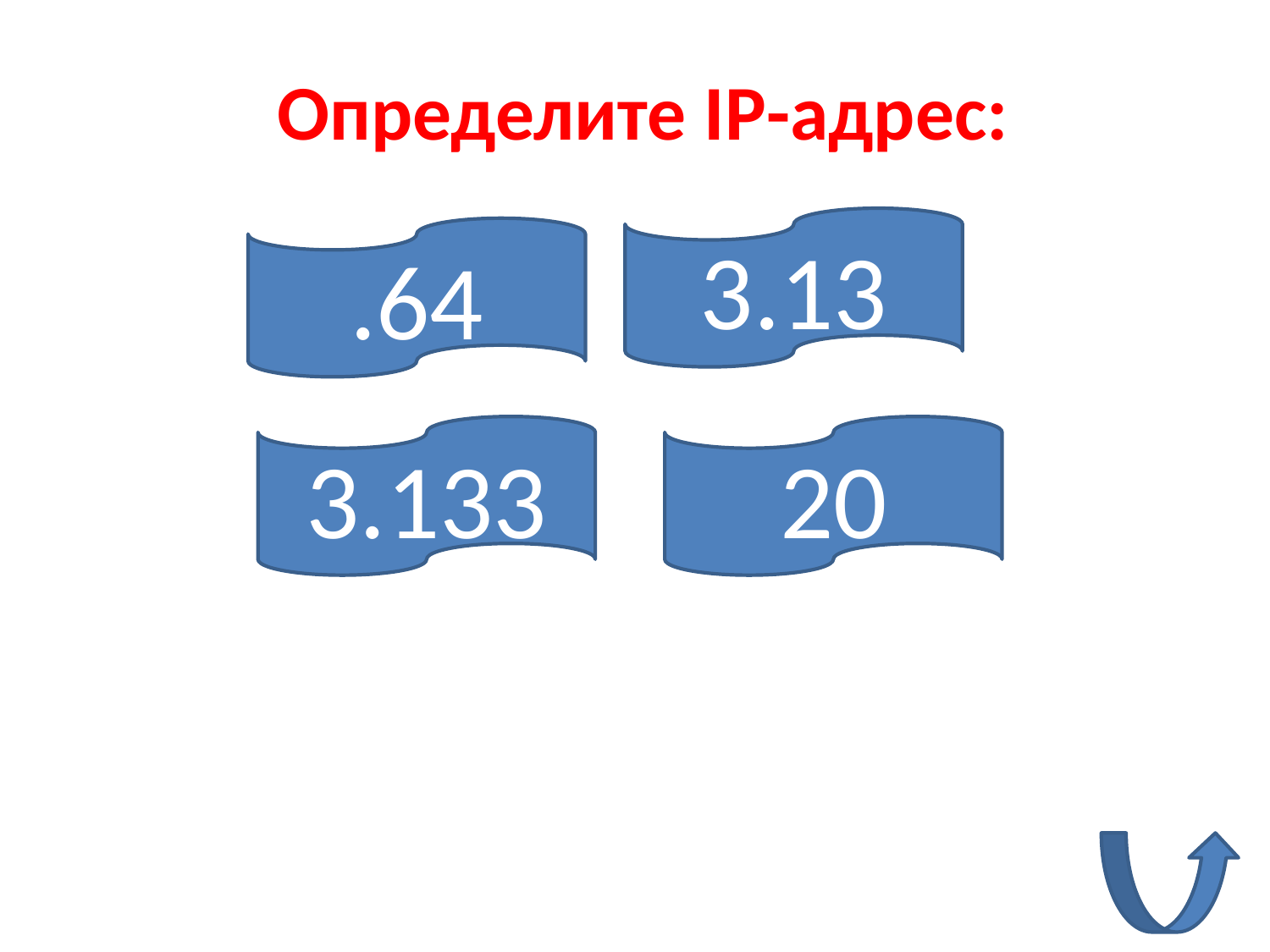

# Определите IP-адрес:
3.13
.64
3.133
20